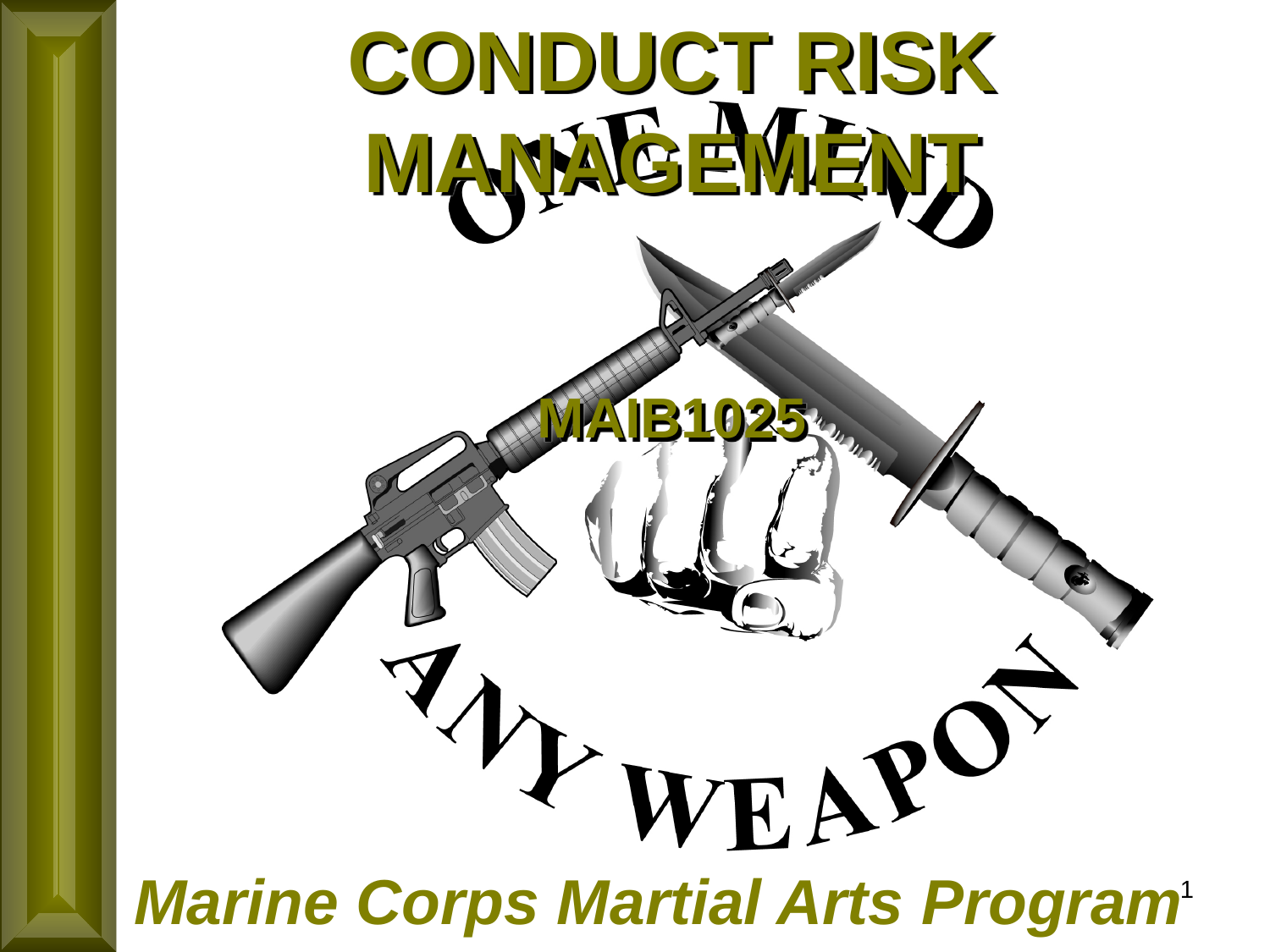

CONDUCT RISK MANAGEMENT

MAIB1025
Marine Corps Martial Arts Program
1